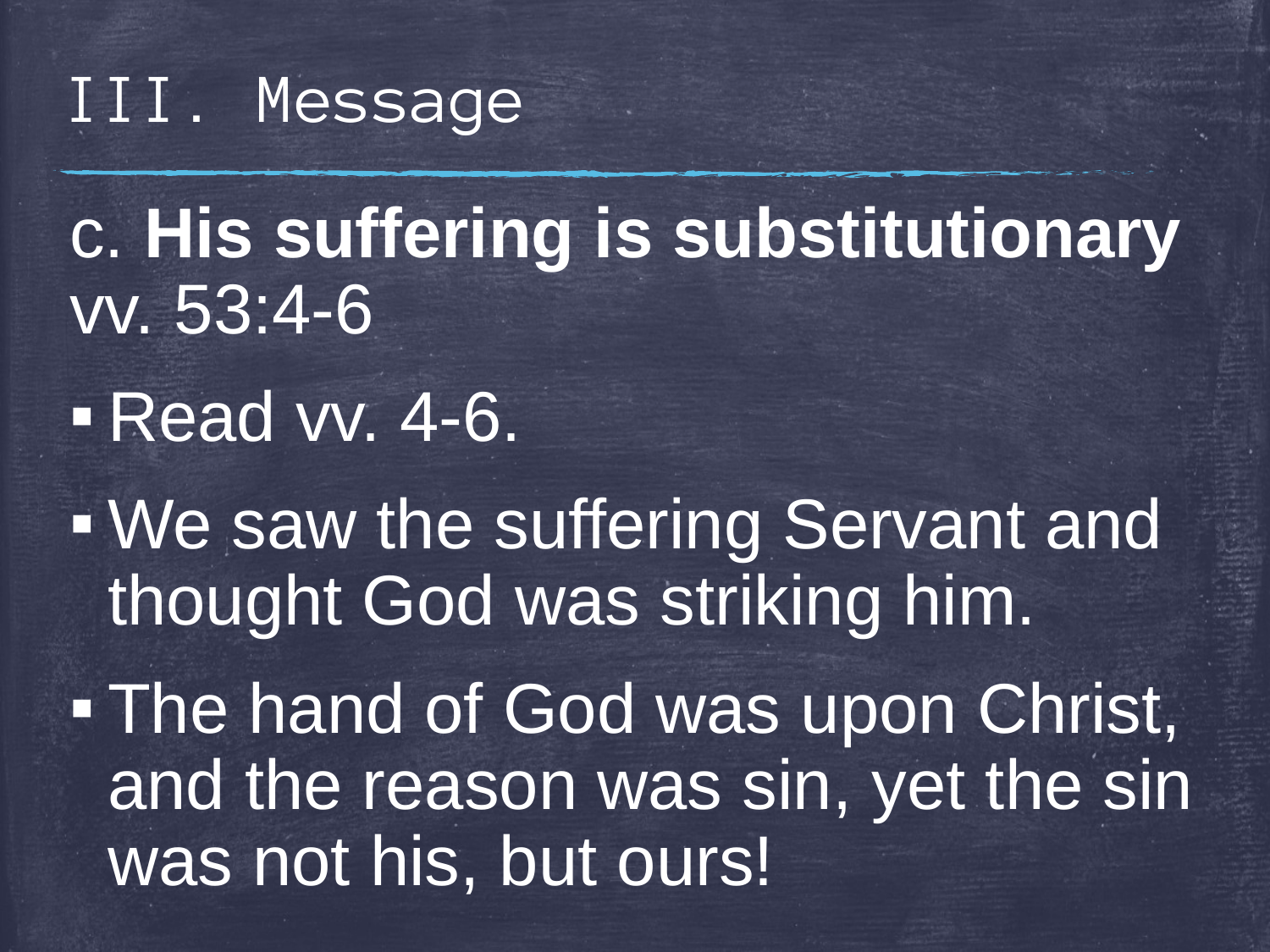

# III. Message
c. His suffering is substitutionary vv. 53:4-6
Read vv. 4-6.
We saw the suffering Servant and thought God was striking him.
The hand of God was upon Christ, and the reason was sin, yet the sin was not his, but ours!